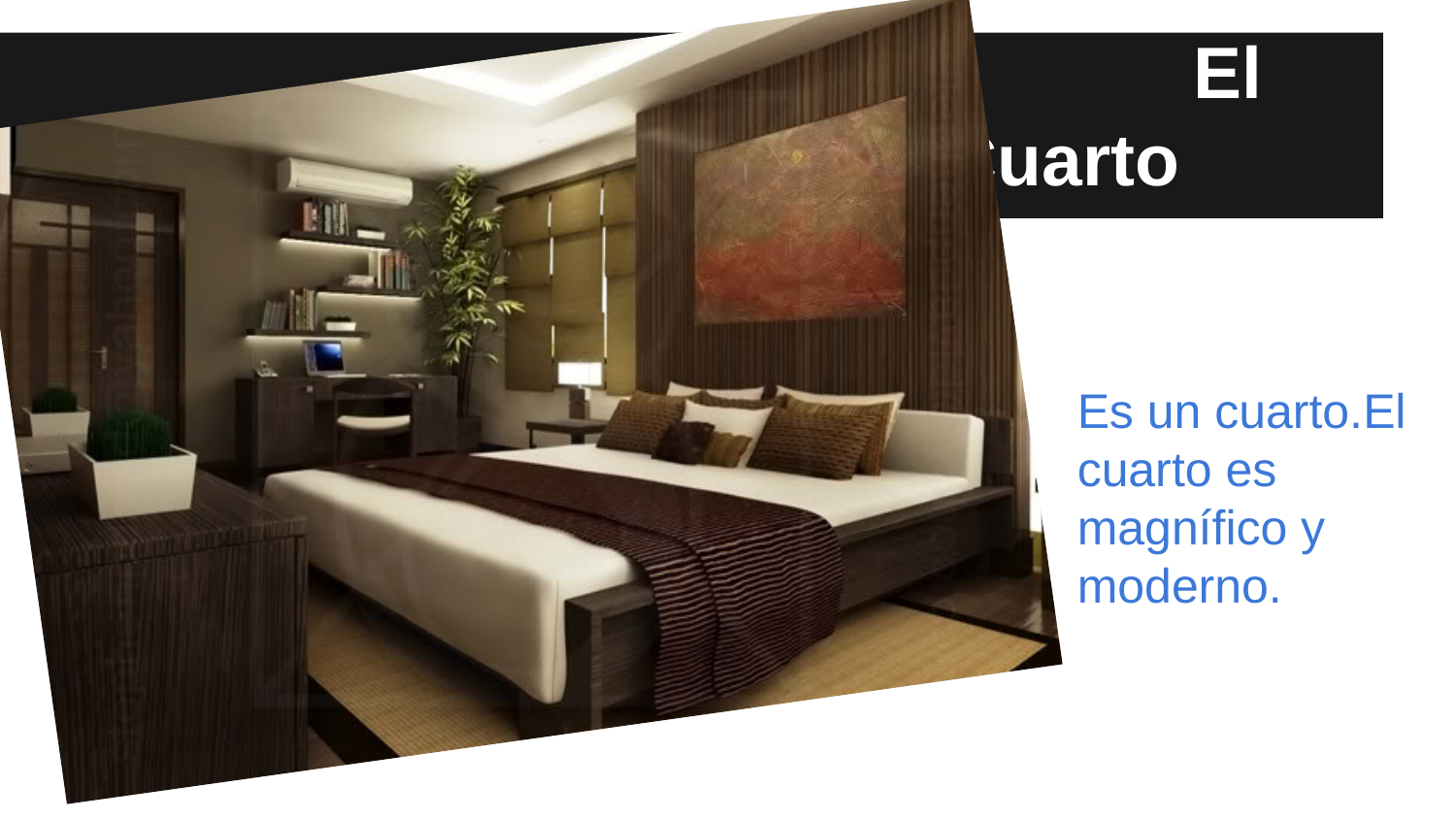

# El Cuarto

Es un cuarto.El cuarto es magnífico y moderno.